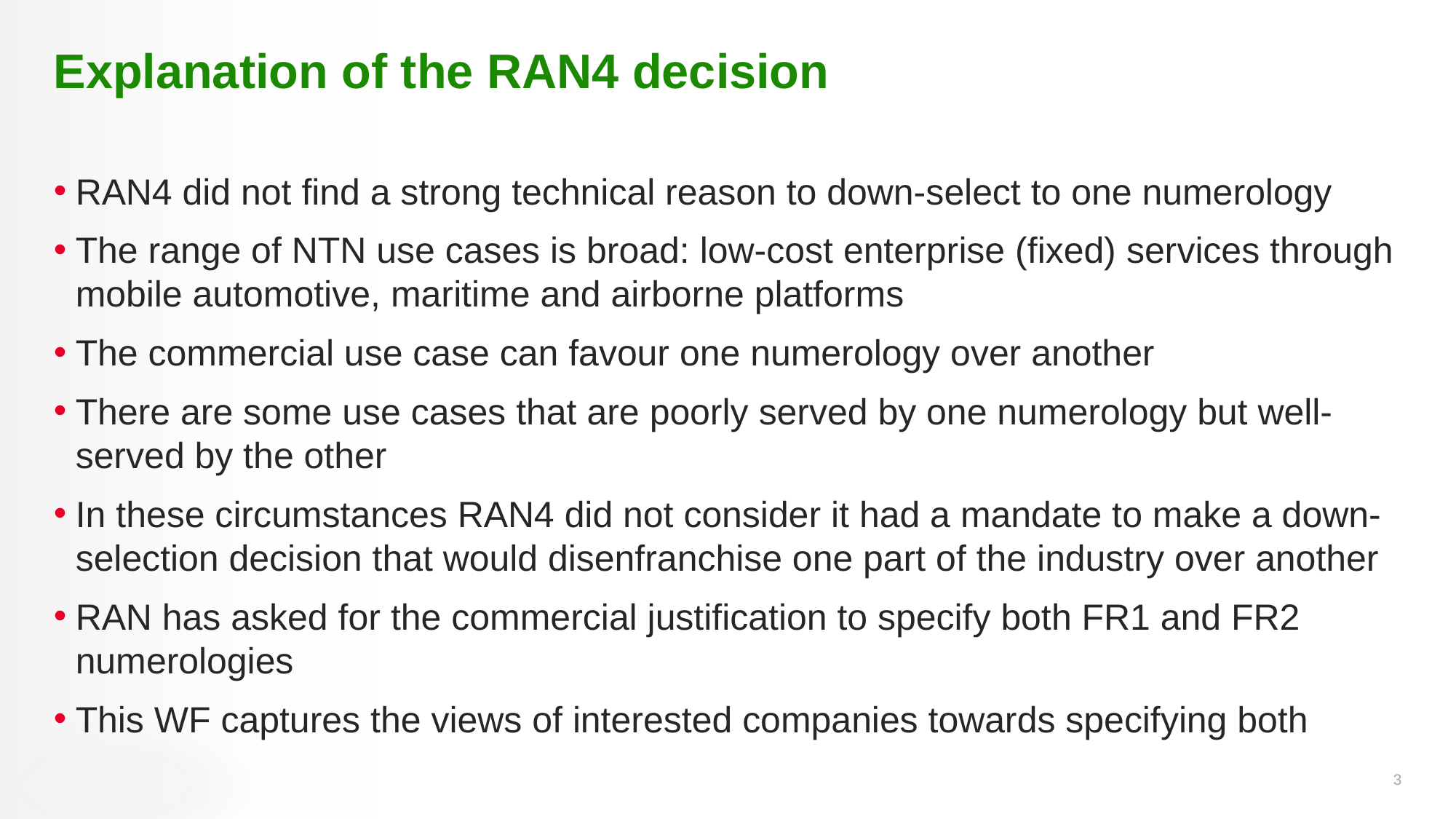

# Explanation of the RAN4 decision
RAN4 did not find a strong technical reason to down-select to one numerology
The range of NTN use cases is broad: low-cost enterprise (fixed) services through mobile automotive, maritime and airborne platforms
The commercial use case can favour one numerology over another
There are some use cases that are poorly served by one numerology but well-served by the other
In these circumstances RAN4 did not consider it had a mandate to make a down-selection decision that would disenfranchise one part of the industry over another
RAN has asked for the commercial justification to specify both FR1 and FR2 numerologies
This WF captures the views of interested companies towards specifying both